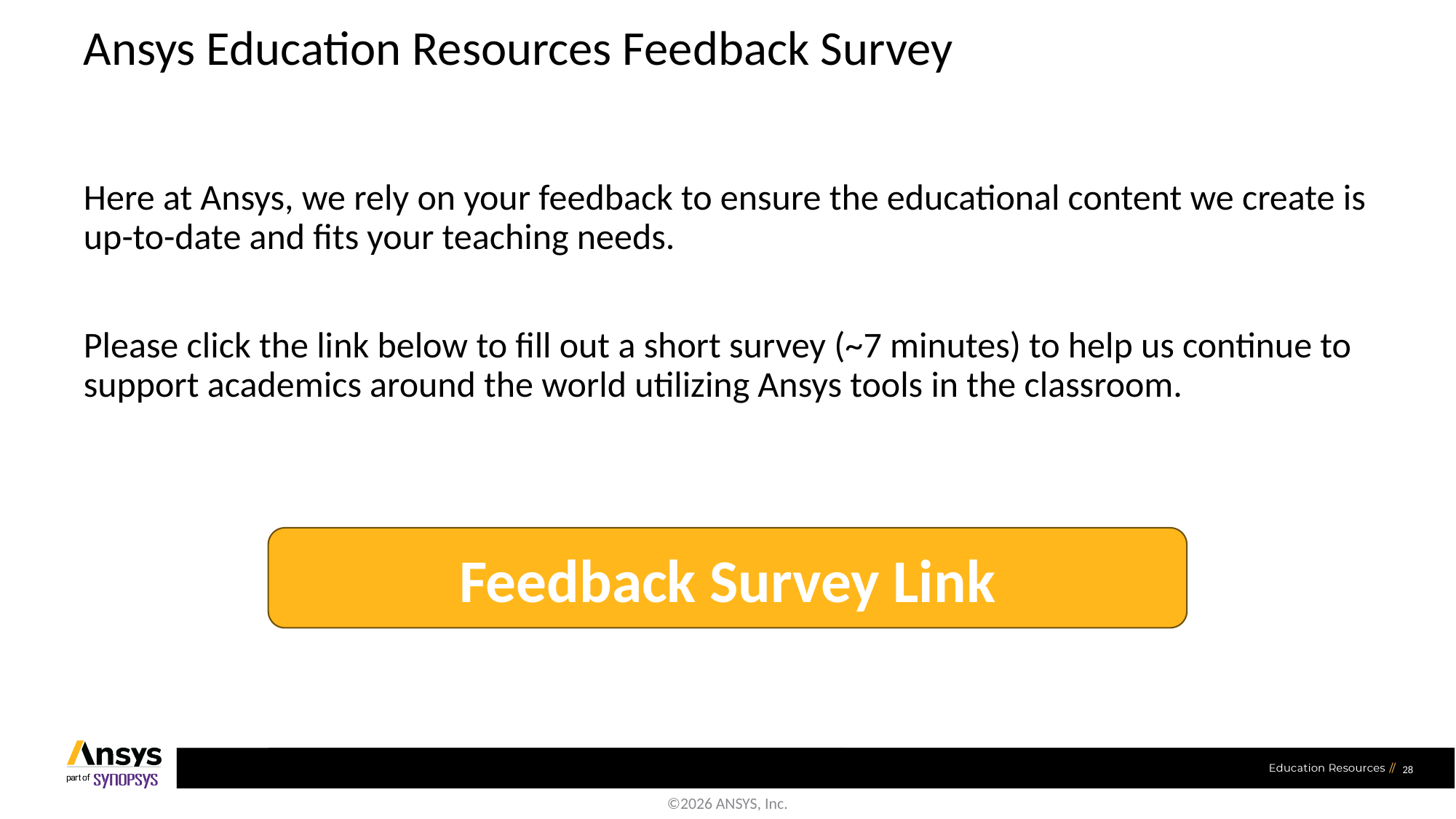

# Ansys Education Resources Feedback Survey
Here at Ansys, we rely on your feedback to ensure the educational content we create is up-to-date and fits your teaching needs.

Please click the link below to fill out a short survey (~7 minutes) to help us continue to support academics around the world utilizing Ansys tools in the classroom.

Feedback Survey Link
28